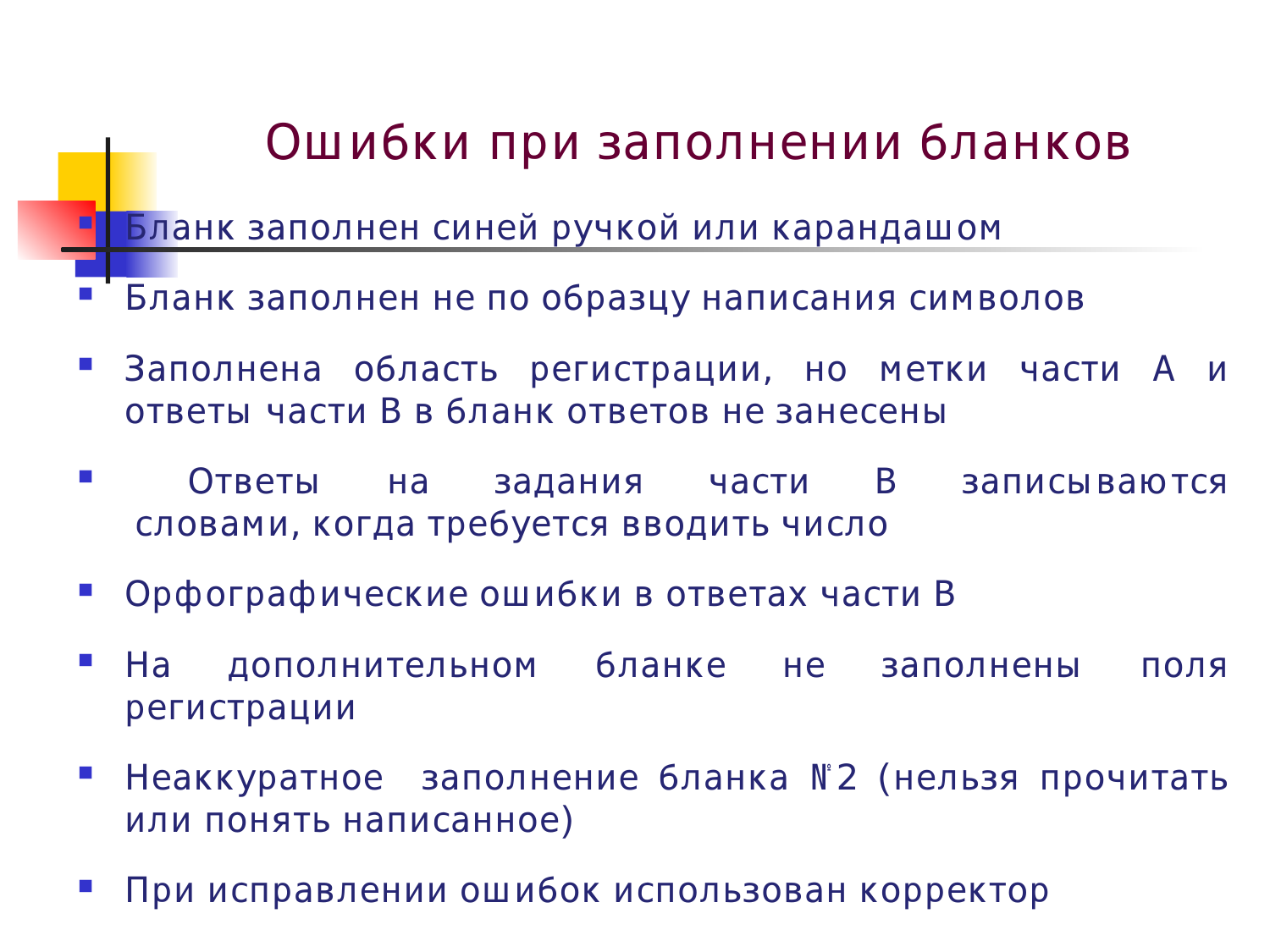

# Ошибки при заполнении бланков
Бланк заполнен синей ручкой или карандашом
Бланк заполнен не по образцу написания символов
Заполнена область регистрации, но метки части А и ответы части В в бланк ответов не занесены
 Ответы на задания части В записываются
 словами, когда требуется вводить число
Орфографические ошибки в ответах части В
На дополнительном бланке не заполнены поля регистрации
Неаккуратное  заполнение бланка №2 (нельзя прочитать или понять написанное)
При исправлении ошибок использован корректор